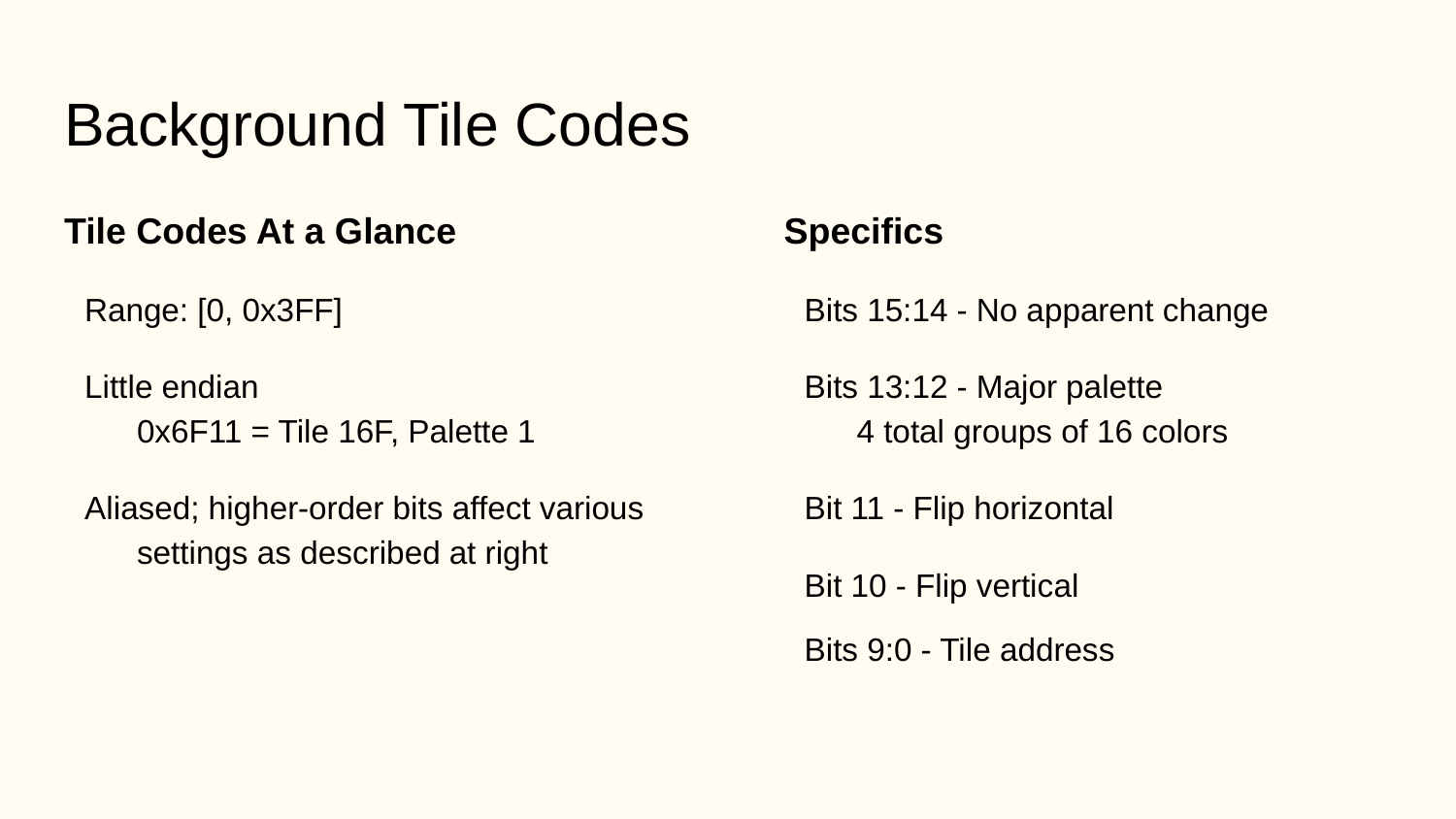

# Background Tile Codes
Tile Codes At a Glance
Range: [0, 0x3FF]
Little endian
0x6F11 = Tile 16F, Palette 1
Aliased; higher-order bits affect various settings as described at right
Specifics
Bits 15:14 - No apparent change
Bits 13:12 - Major palette
4 total groups of 16 colors
Bit 11 - Flip horizontal
Bit 10 - Flip vertical
Bits 9:0 - Tile address